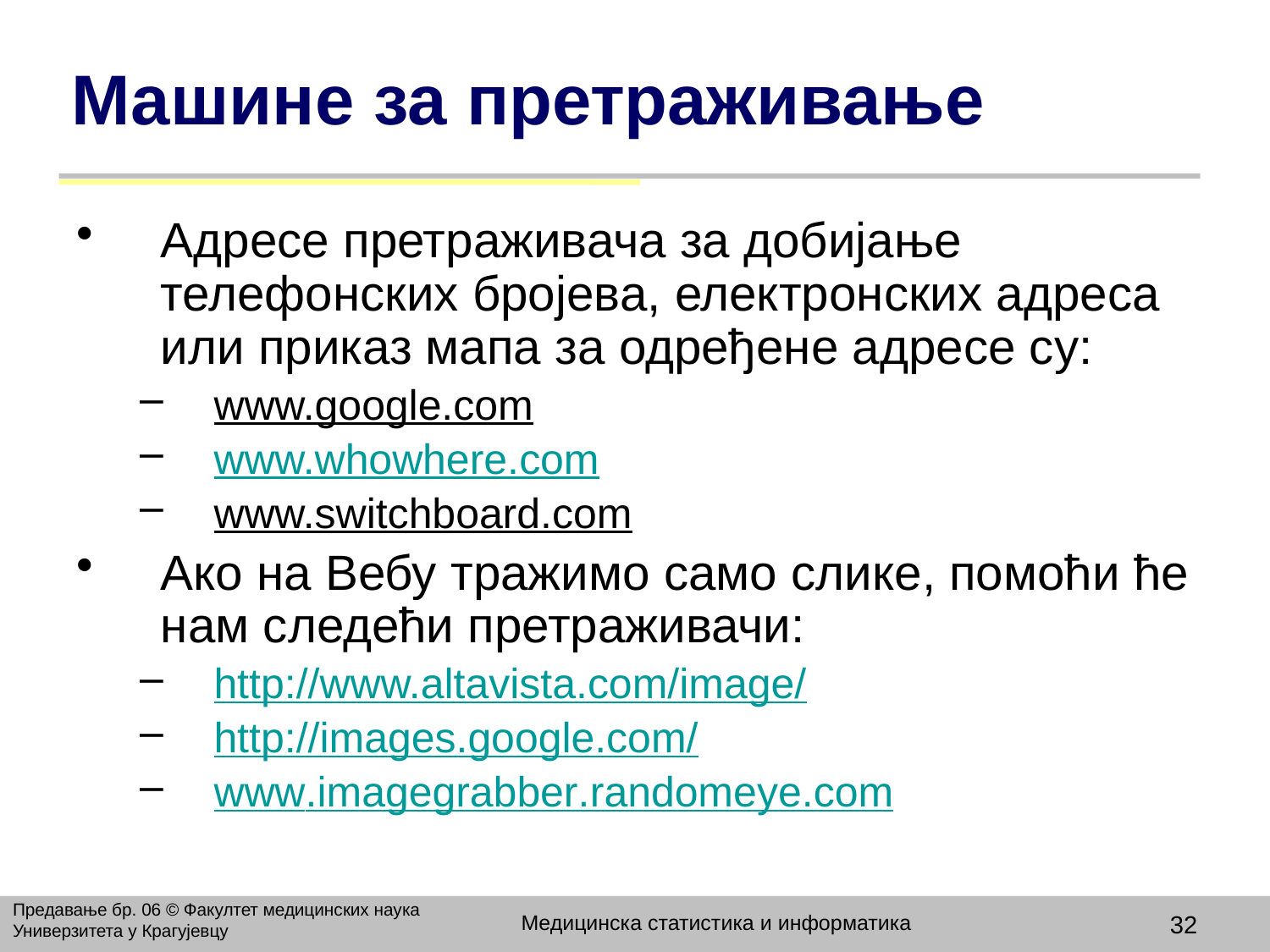

# Машине за претраживање
Адресе претраживача за добијање телефонских бројева, електронских адреса или приказ мапа за одређене адресе су:
www.google.com
www.whowhere.com
www.switchboard.com
Ако на Вебу тражимо само слике, помоћи ће нам следећи претраживачи:
http://www.altavista.com/image/
http://images.google.com/
www.imagegrabber.randomeye.com
Предавање бр. 06 © Факултет медицинских наука Универзитета у Крагујевцу
Медицинска статистика и информатика
32